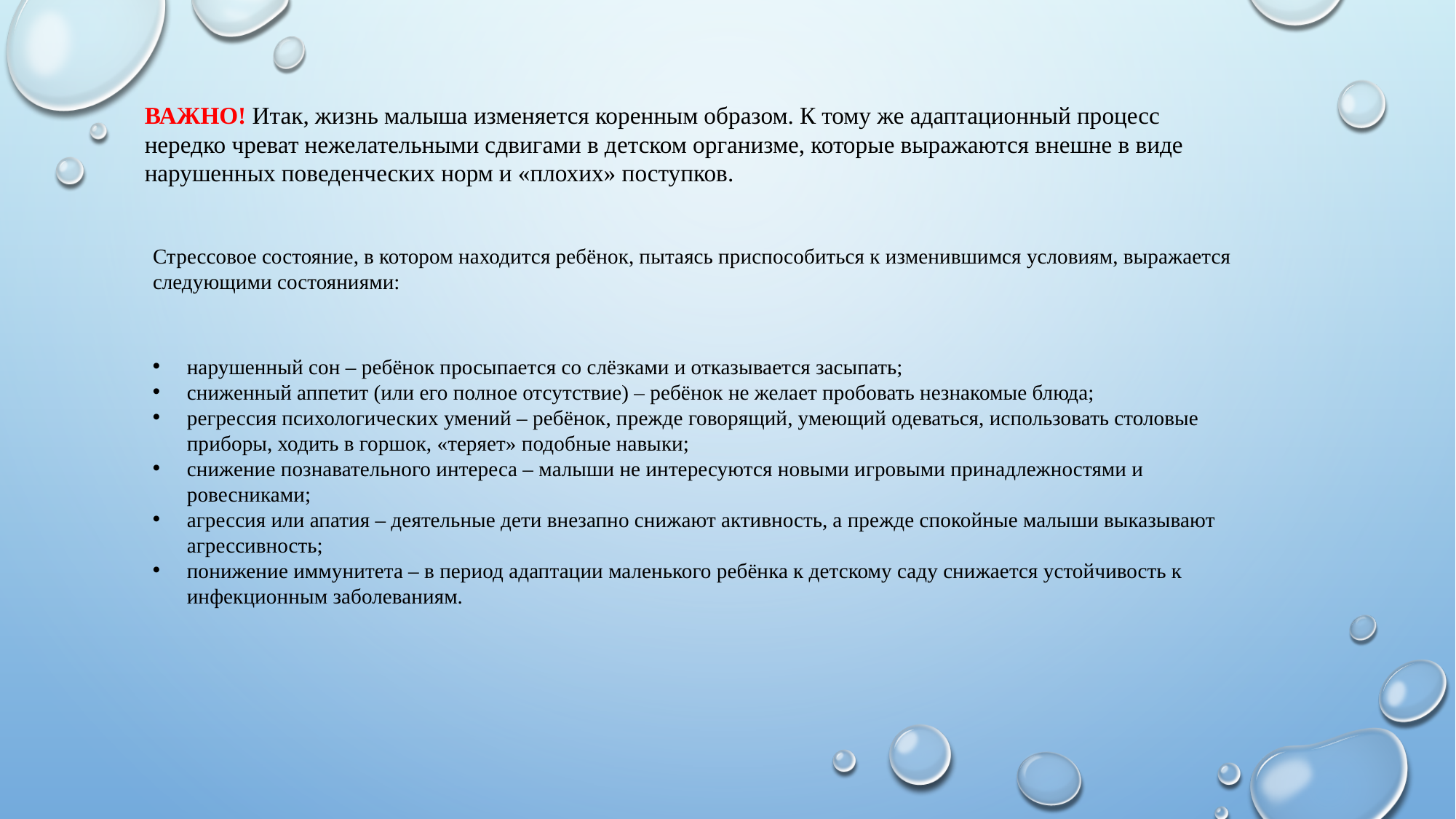

ВАЖНО! Итак, жизнь малыша изменяется коренным образом. К тому же адаптационный процесс нередко чреват нежелательными сдвигами в детском организме, которые выражаются внешне в виде нарушенных поведенческих норм и «плохих» поступков.
Стрессовое состояние, в котором находится ребёнок, пытаясь приспособиться к изменившимся условиям, выражается следующими состояниями:
нарушенный сон – ребёнок просыпается со слёзками и отказывается засыпать;
сниженный аппетит (или его полное отсутствие) – ребёнок не желает пробовать незнакомые блюда;
регрессия психологических умений – ребёнок, прежде говорящий, умеющий одеваться, использовать столовые приборы, ходить в горшок, «теряет» подобные навыки;
снижение познавательного интереса – малыши не интересуются новыми игровыми принадлежностями и ровесниками;
агрессия или апатия – деятельные дети внезапно снижают активность, а прежде спокойные малыши выказывают агрессивность;
понижение иммунитета – в период адаптации маленького ребёнка к детскому саду снижается устойчивость к инфекционным заболеваниям.